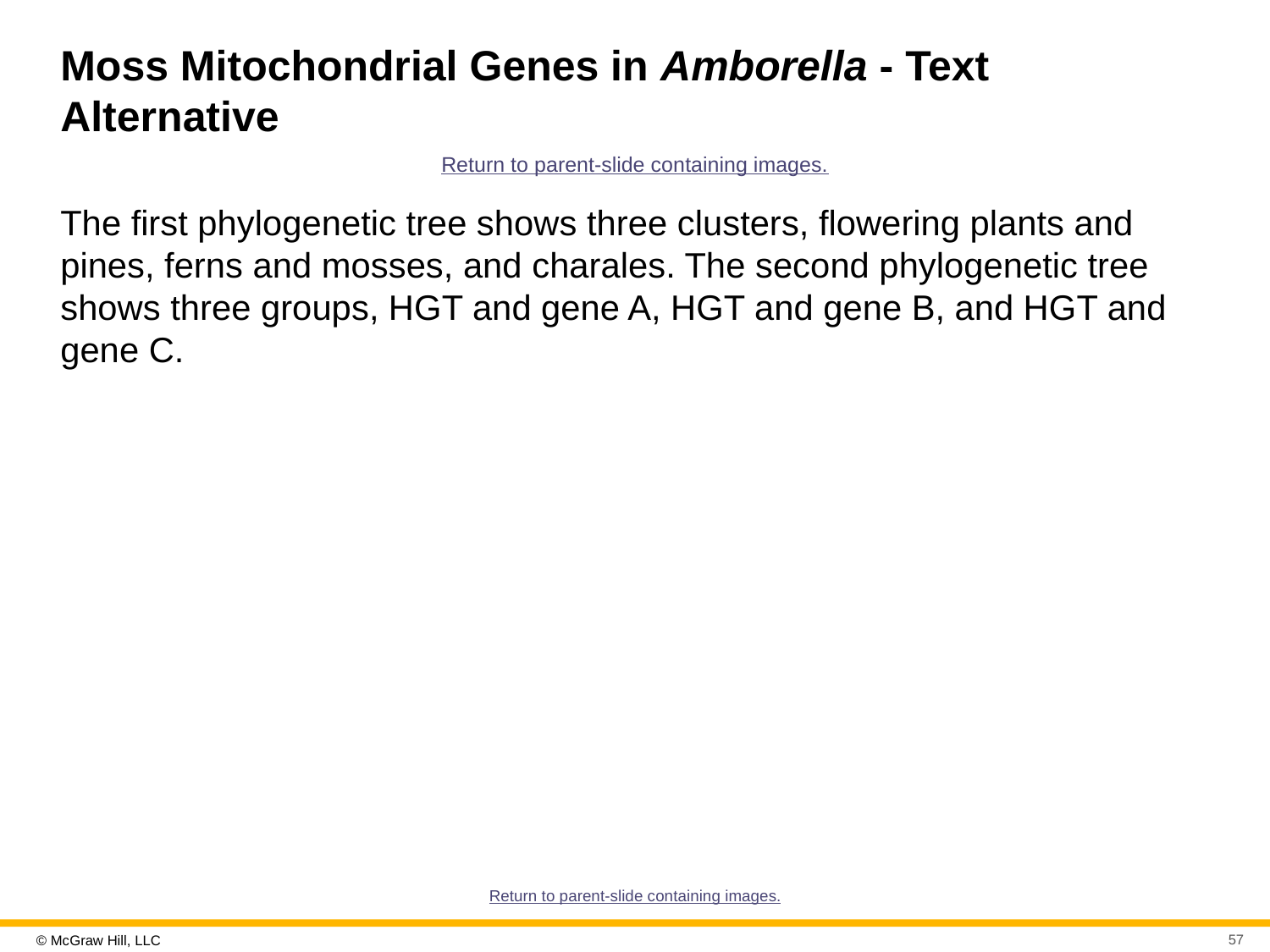

# Moss Mitochondrial Genes in Amborella - Text Alternative
Return to parent-slide containing images.
The first phylogenetic tree shows three clusters, flowering plants and pines, ferns and mosses, and charales. The second phylogenetic tree shows three groups, HGT and gene A, HGT and gene B, and HGT and gene C.
Return to parent-slide containing images.
57